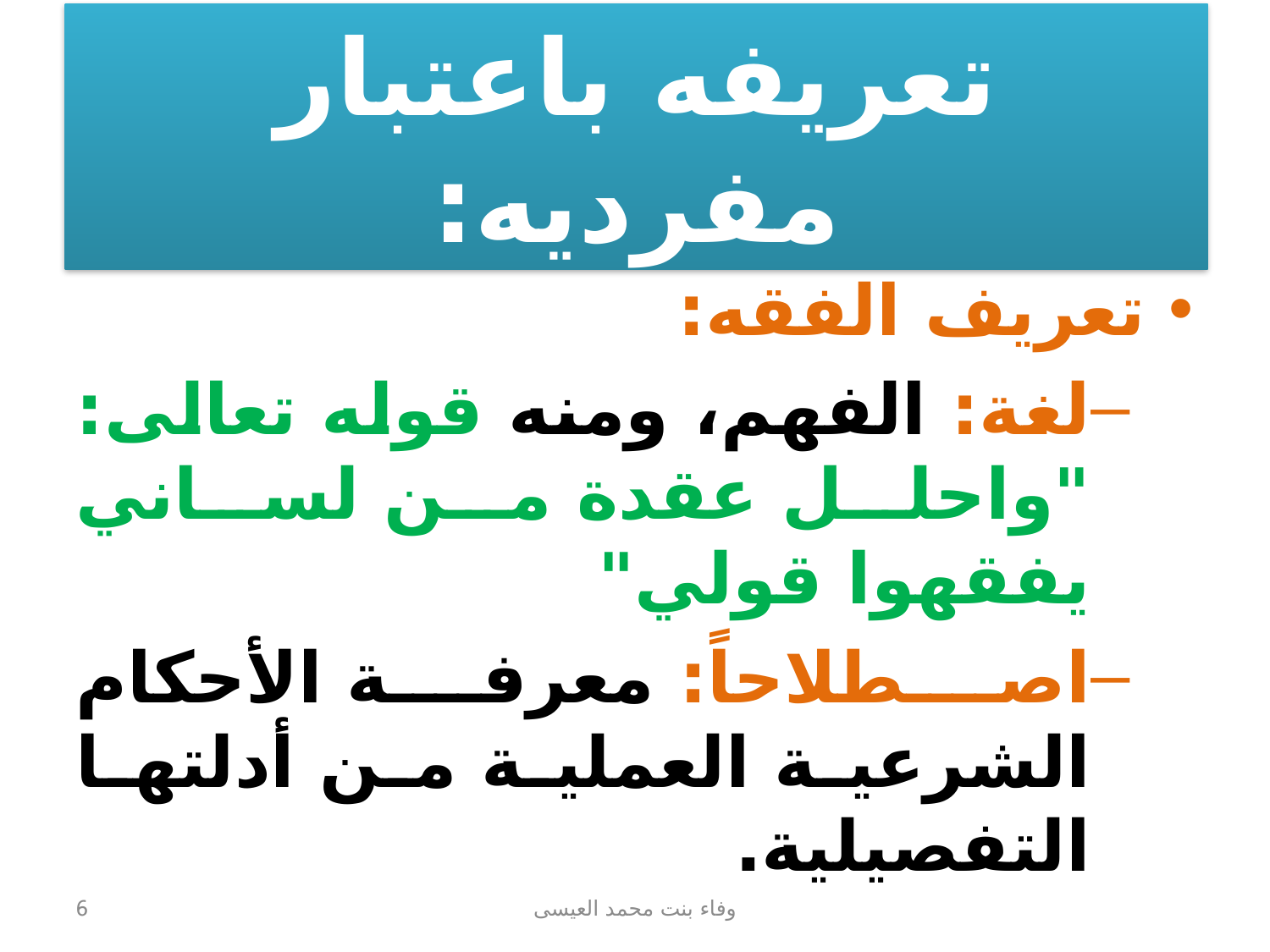

تعريفه باعتبار مفرديه:
تعريف الفقه:
لغة: الفهم، ومنه قوله تعالى: "واحلل عقدة من لساني يفقهوا قولي"
اصطلاحاً: معرفة الأحكام الشرعية العملية من أدلتها التفصيلية.
6
وفاء بنت محمد العيسى